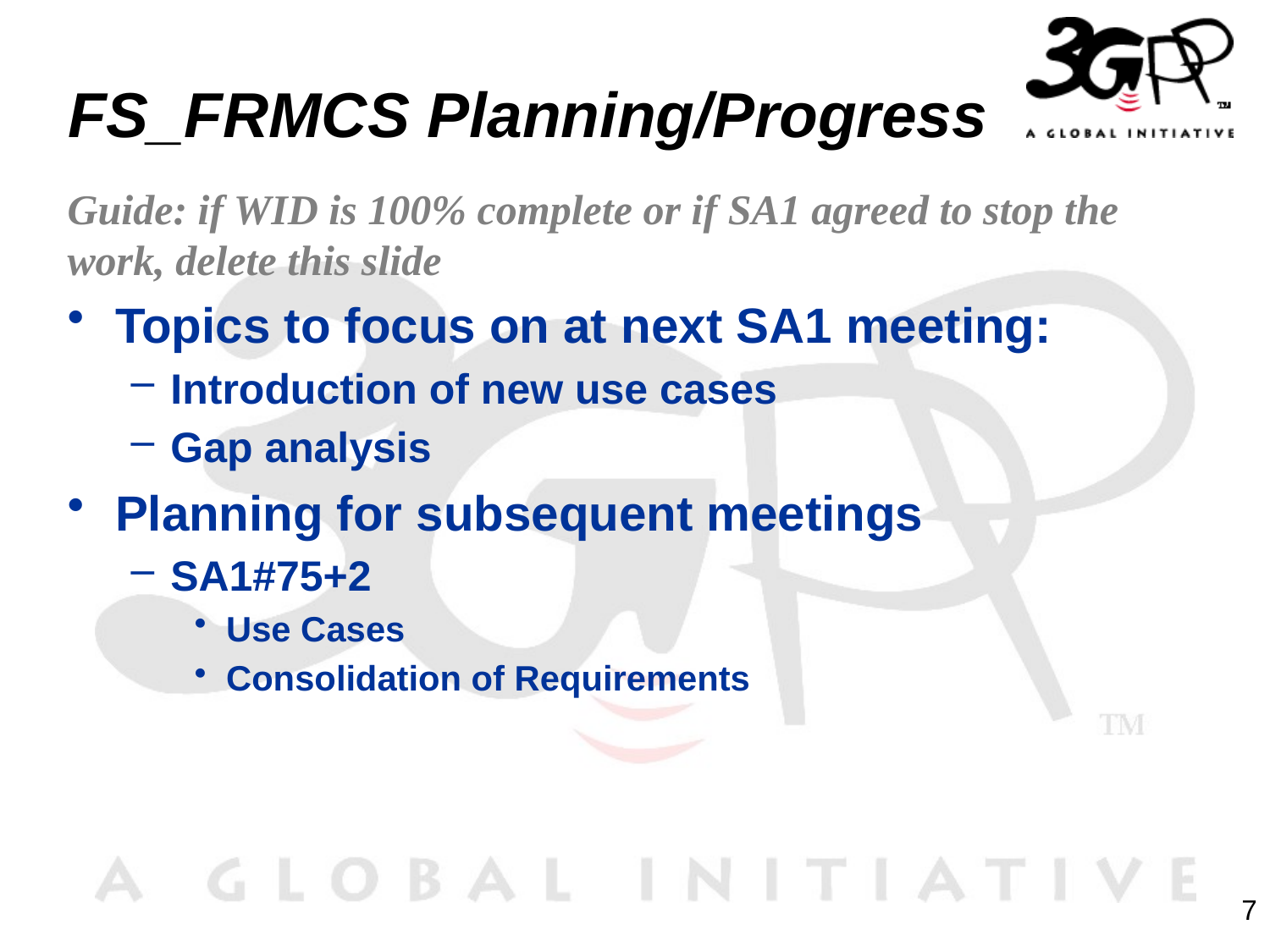

# FS_FRMCS Planning/Progress
Guide: if WID is 100% complete or if SA1 agreed to stop the work, delete this slide
Topics to focus on at next SA1 meeting:
Introduction of new use cases
Gap analysis
Planning for subsequent meetings
SA1#75+2
Use Cases
Consolidation of Requirements
7